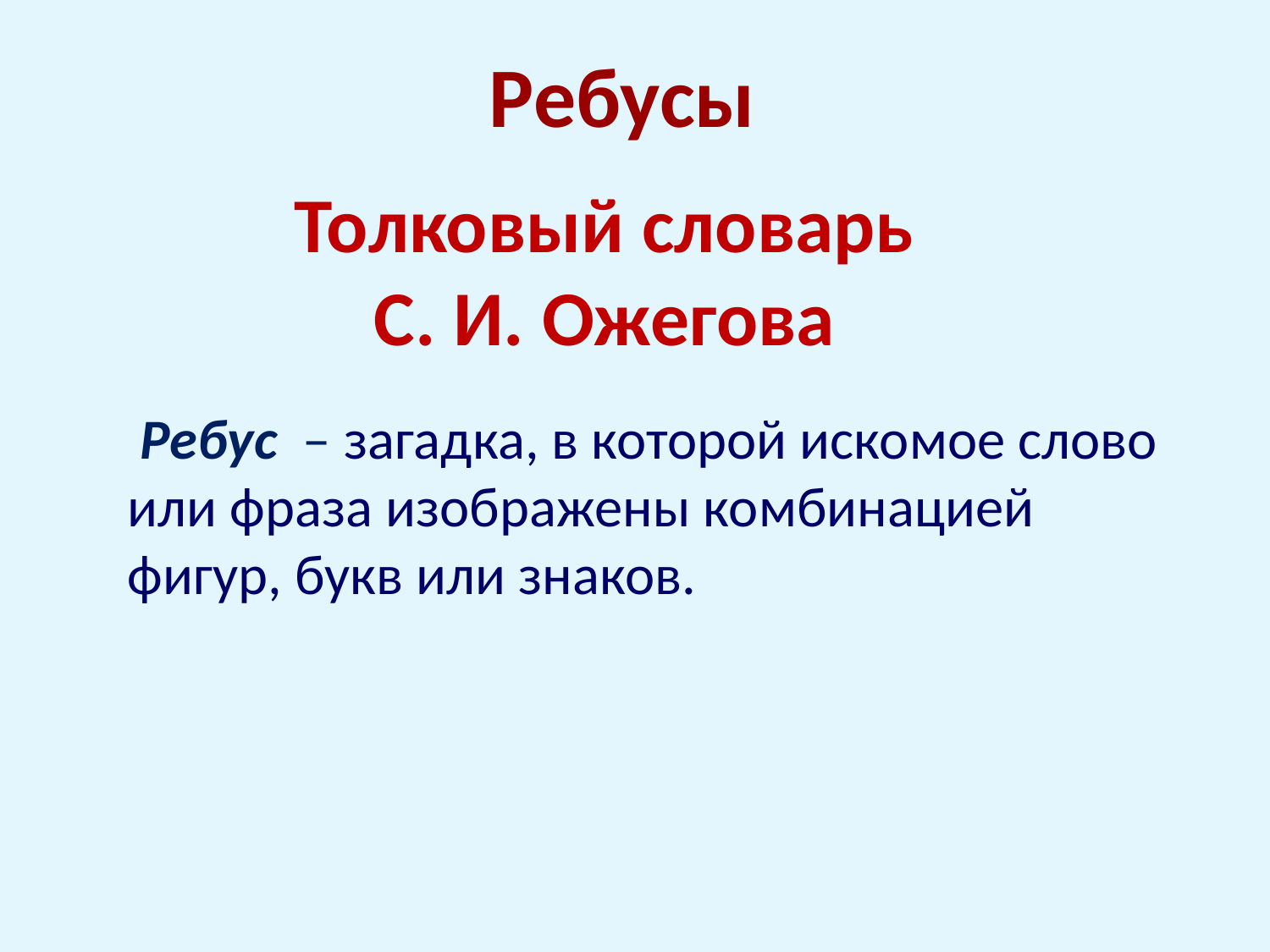

Ребусы
# Толковый словарь С. И. Ожегова
 Ребус  – загадка, в которой искомое слово или фраза изображены комбинацией фигур, букв или знаков.